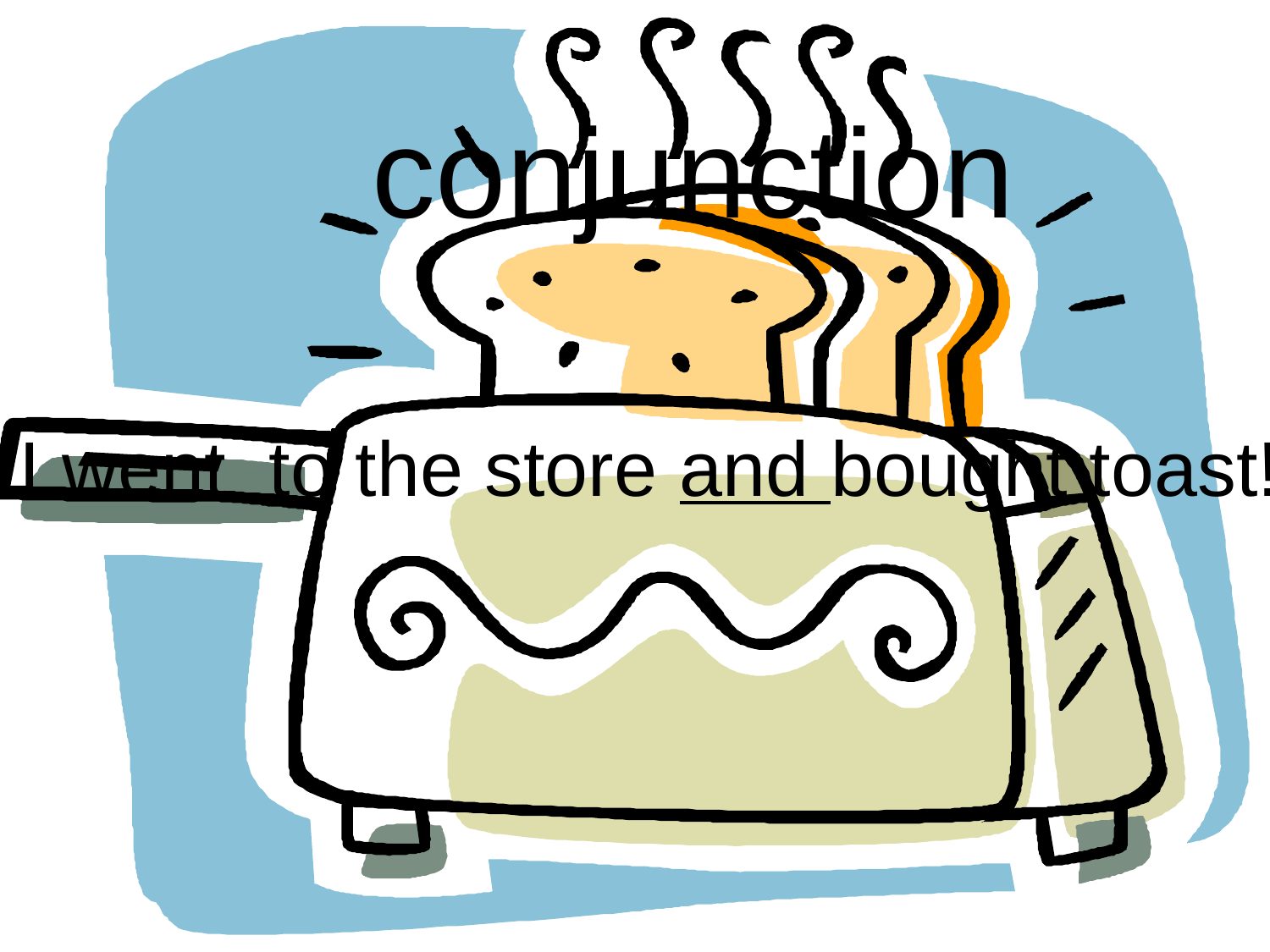

conjunction
I went  to the store and bought toast!